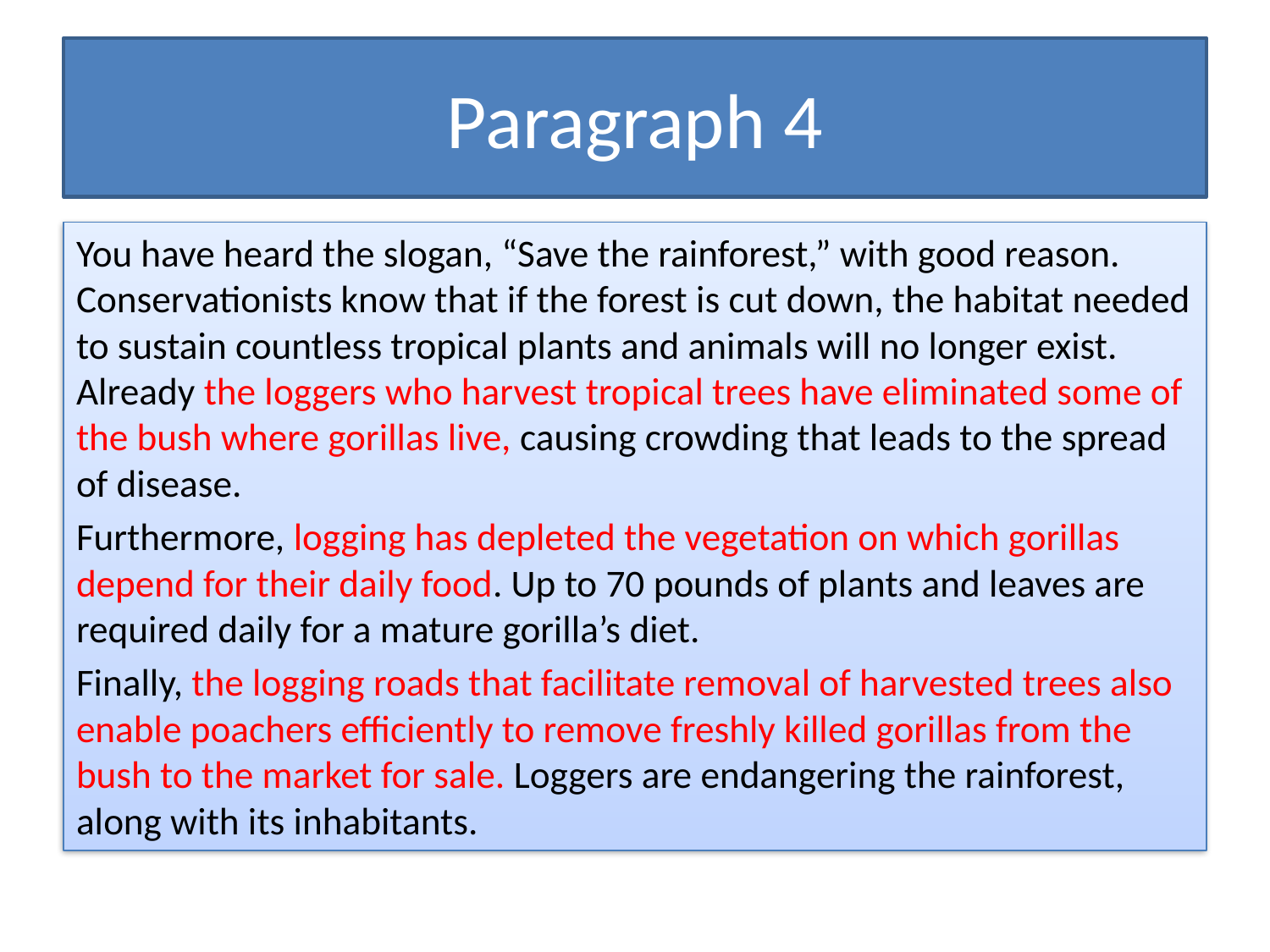

# Paragraph 4
You have heard the slogan, “Save the rainforest,” with good reason. Conservationists know that if the forest is cut down, the habitat needed to sustain countless tropical plants and animals will no longer exist. Already the loggers who harvest tropical trees have eliminated some of the bush where gorillas live, causing crowding that leads to the spread of disease.
Furthermore, logging has depleted the vegetation on which gorillas depend for their daily food. Up to 70 pounds of plants and leaves are required daily for a mature gorilla’s diet.
Finally, the logging roads that facilitate removal of harvested trees also enable poachers efficiently to remove freshly killed gorillas from the bush to the market for sale. Loggers are endangering the rainforest, along with its inhabitants.